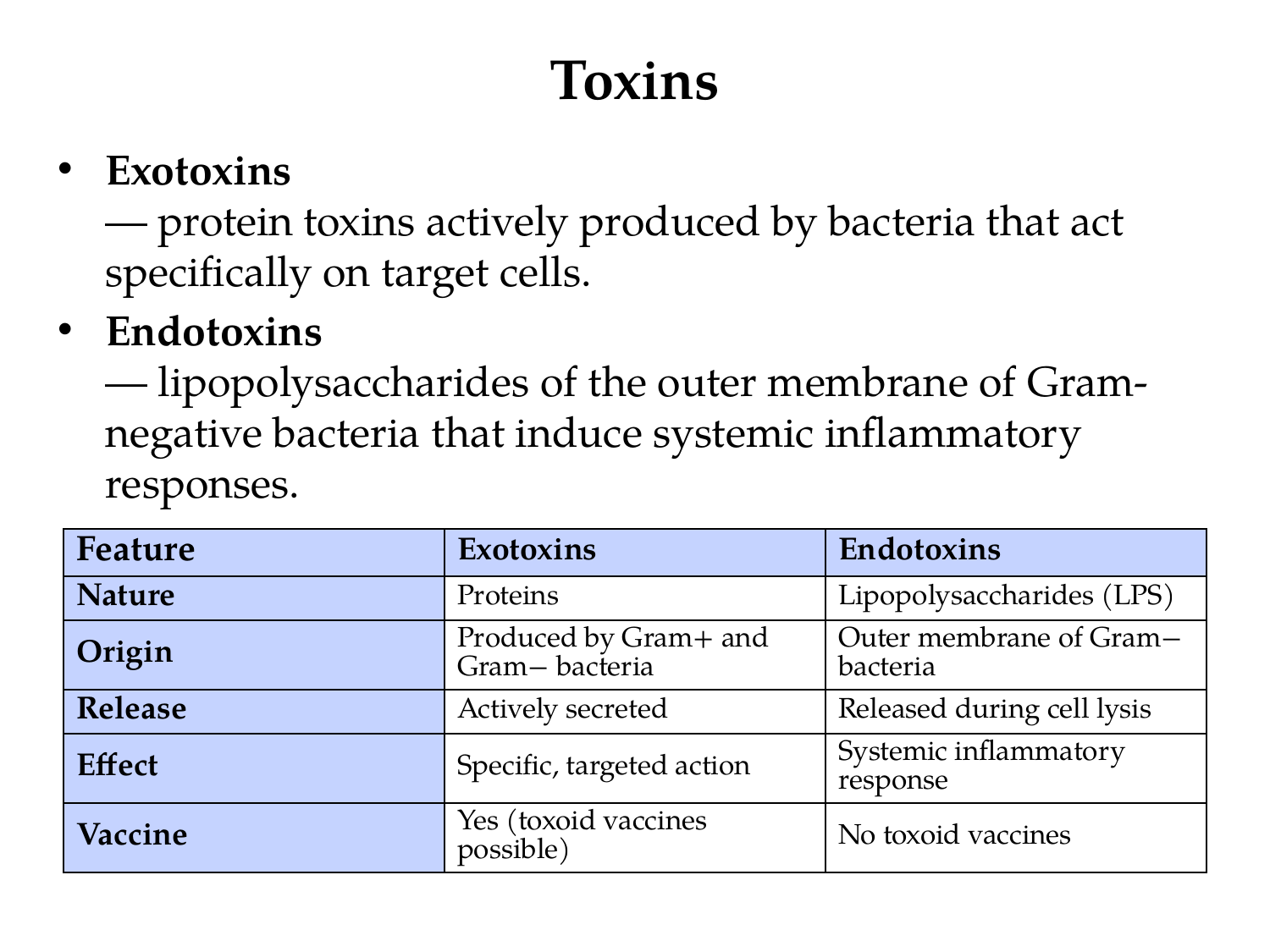

# Toxins
Exotoxins
— protein toxins actively produced by bacteria that act specifically on target cells.
Endotoxins
— lipopolysaccharides of the outer membrane of Gram-negative bacteria that induce systemic inflammatory responses.

| Feature | Exotoxins | Endotoxins |
| --- | --- | --- |
| Nature | Proteins | Lipopolysaccharides (LPS) |
| Origin | Produced by Gram+ and Gram− bacteria | Outer membrane of Gram− bacteria |
| Release | Actively secreted | Released during cell lysis |
| Effect | Specific, targeted action | Systemic inflammatory response |
| Vaccine | Yes (toxoid vaccines possible) | No toxoid vaccines |